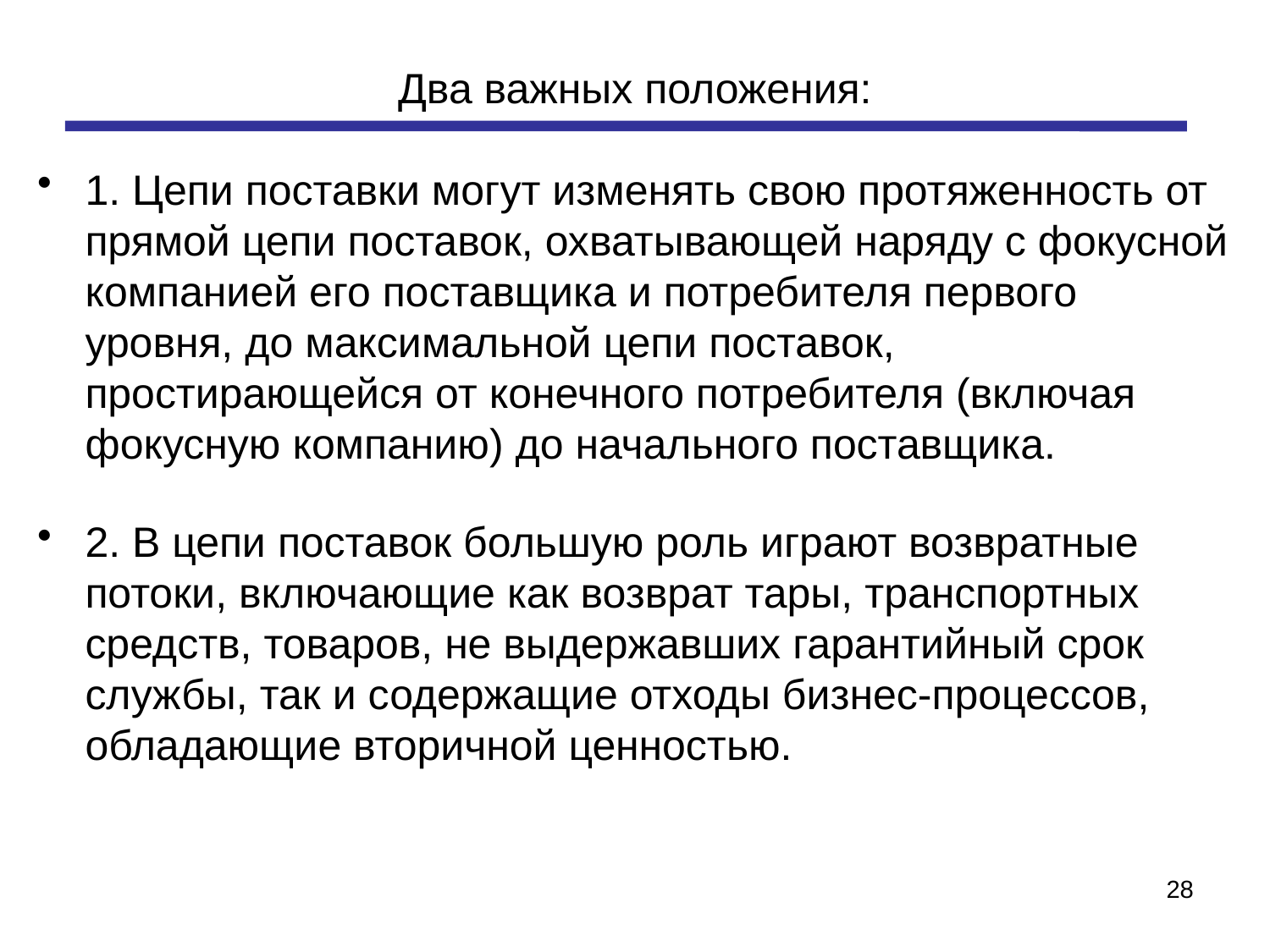

# Два важных положения:

1. Цепи поставки могут изменять свою протяженность от прямой цепи поставок, охватывающей наряду с фокусной компанией его поставщика и потребителя первого уровня, до максимальной цепи поставок, простирающейся от конечного потребителя (включая фокусную компанию) до начального поставщика.

2. В цепи поставок большую роль играют возвратные потоки, включающие как возврат тары, транспортных средств, товаров, не выдержавших гарантийный срок службы, так и содержащие отходы бизнес-процессов, обладающие вторичной ценностью.
28